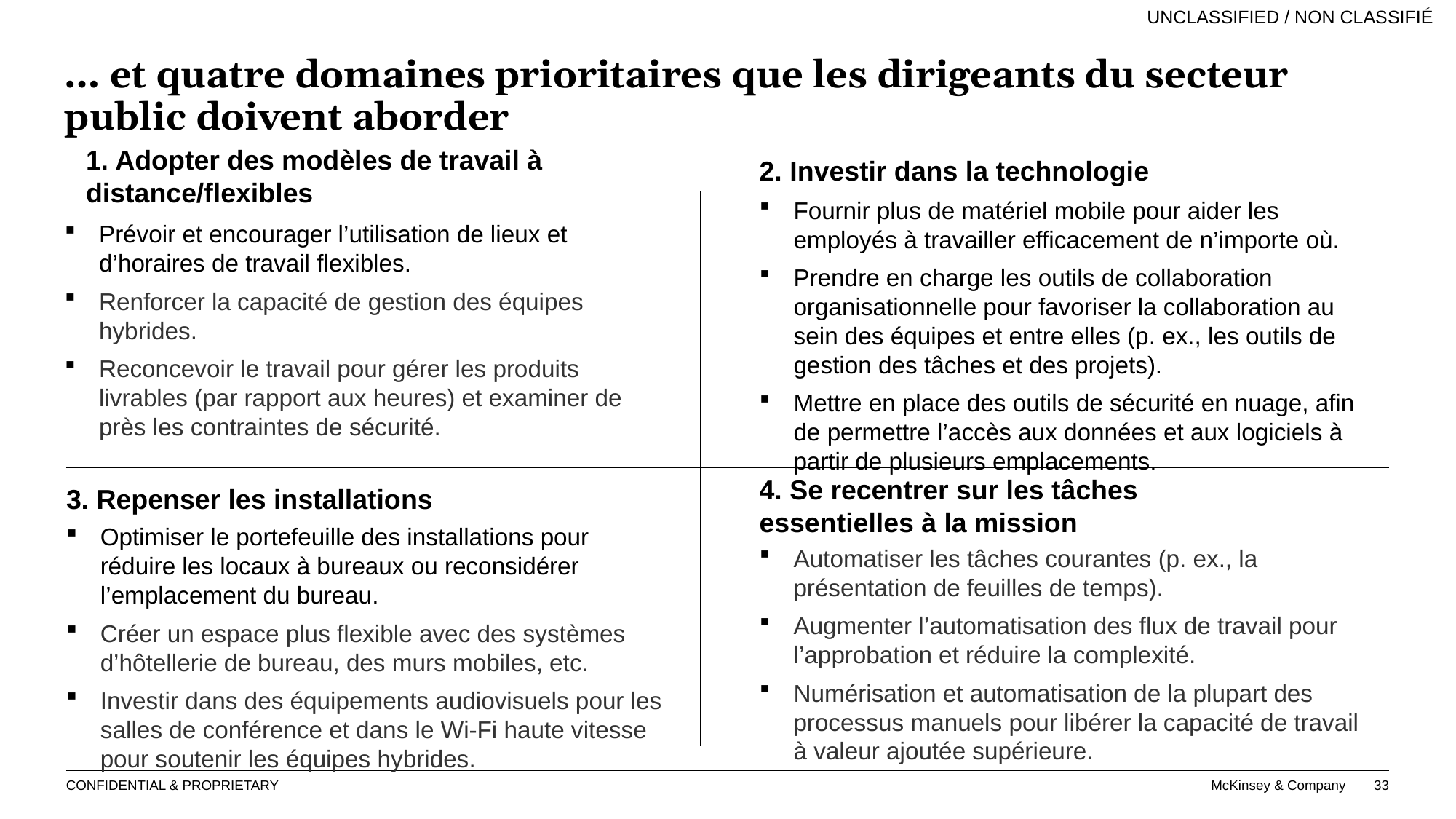

Megan
# … et quatre domaines prioritaires que les dirigeants du secteur public doivent aborder
1. Adopter des modèles de travail à distance/flexibles
2. Investir dans la technologie
Fournir plus de matériel mobile pour aider les employés à travailler efficacement de n’importe où.
Prendre en charge les outils de collaboration organisationnelle pour favoriser la collaboration au sein des équipes et entre elles (p. ex., les outils de gestion des tâches et des projets).
Mettre en place des outils de sécurité en nuage, afin de permettre l’accès aux données et aux logiciels à partir de plusieurs emplacements.
Prévoir et encourager l’utilisation de lieux et d’horaires de travail flexibles.
Renforcer la capacité de gestion des équipes hybrides.
Reconcevoir le travail pour gérer les produits livrables (par rapport aux heures) et examiner de près les contraintes de sécurité.
4. Se recentrer sur les tâches essentielles à la mission
3. Repenser les installations
Optimiser le portefeuille des installations pour réduire les locaux à bureaux ou reconsidérer l’emplacement du bureau.
Créer un espace plus flexible avec des systèmes d’hôtellerie de bureau, des murs mobiles, etc.
Investir dans des équipements audiovisuels pour les salles de conférence et dans le Wi-Fi haute vitesse pour soutenir les équipes hybrides.
Automatiser les tâches courantes (p. ex., la présentation de feuilles de temps).
Augmenter l’automatisation des flux de travail pour l’approbation et réduire la complexité.
Numérisation et automatisation de la plupart des processus manuels pour libérer la capacité de travail à valeur ajoutée supérieure.
33